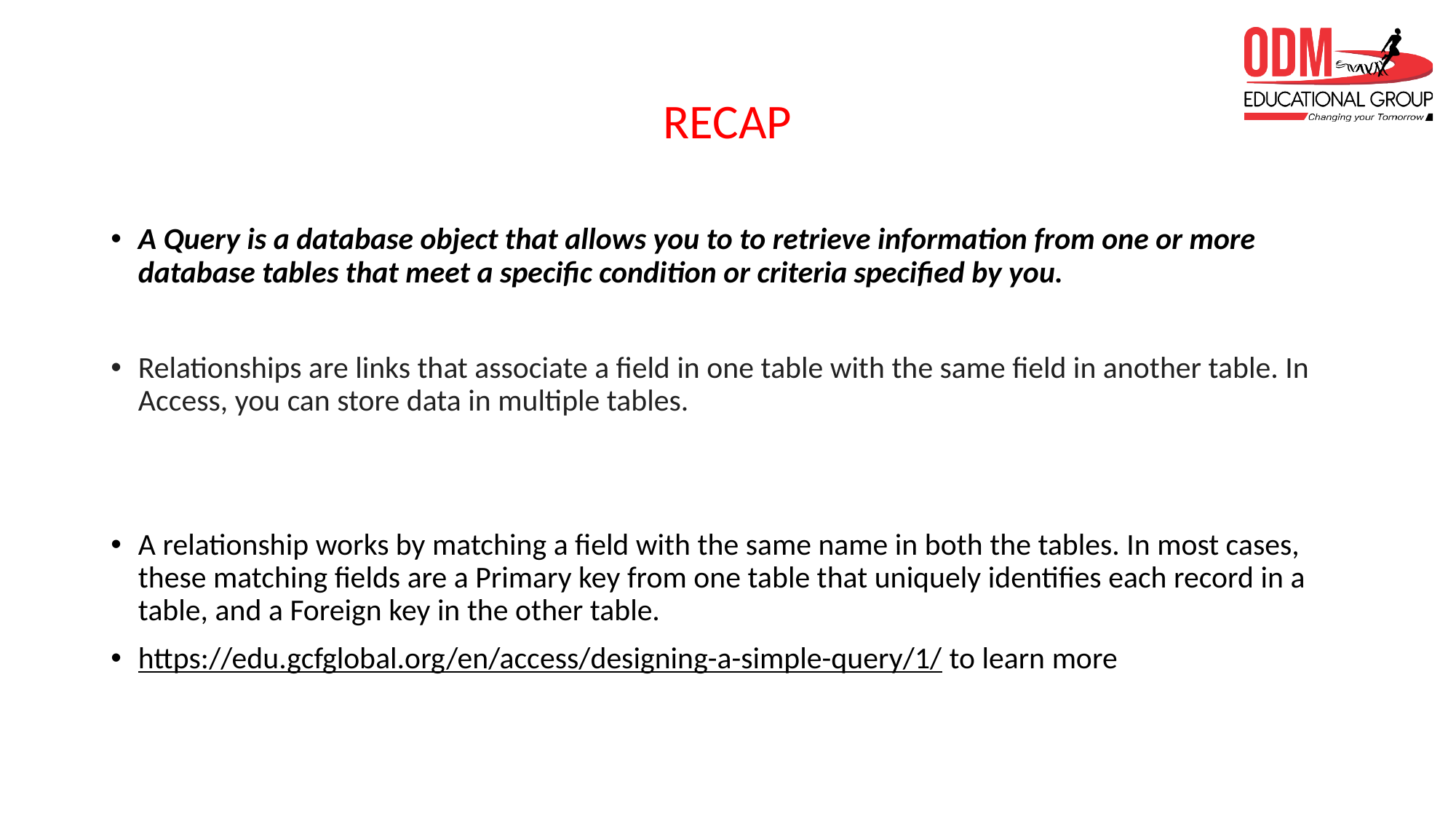

# RECAP
A Query is a database object that allows you to to retrieve information from one or more database tables that meet a specific condition or criteria specified by you.

Relationships are links that associate a field in one table with the same field in another table. In Access, you can store data in multiple tables.

A relationship works by matching a field with the same name in both the tables. In most cases, these matching fields are a Primary key from one table that uniquely identifies each record in a table, and a Foreign key in the other table.
https://edu.gcfglobal.org/en/access/designing-a-simple-query/1/ to learn more